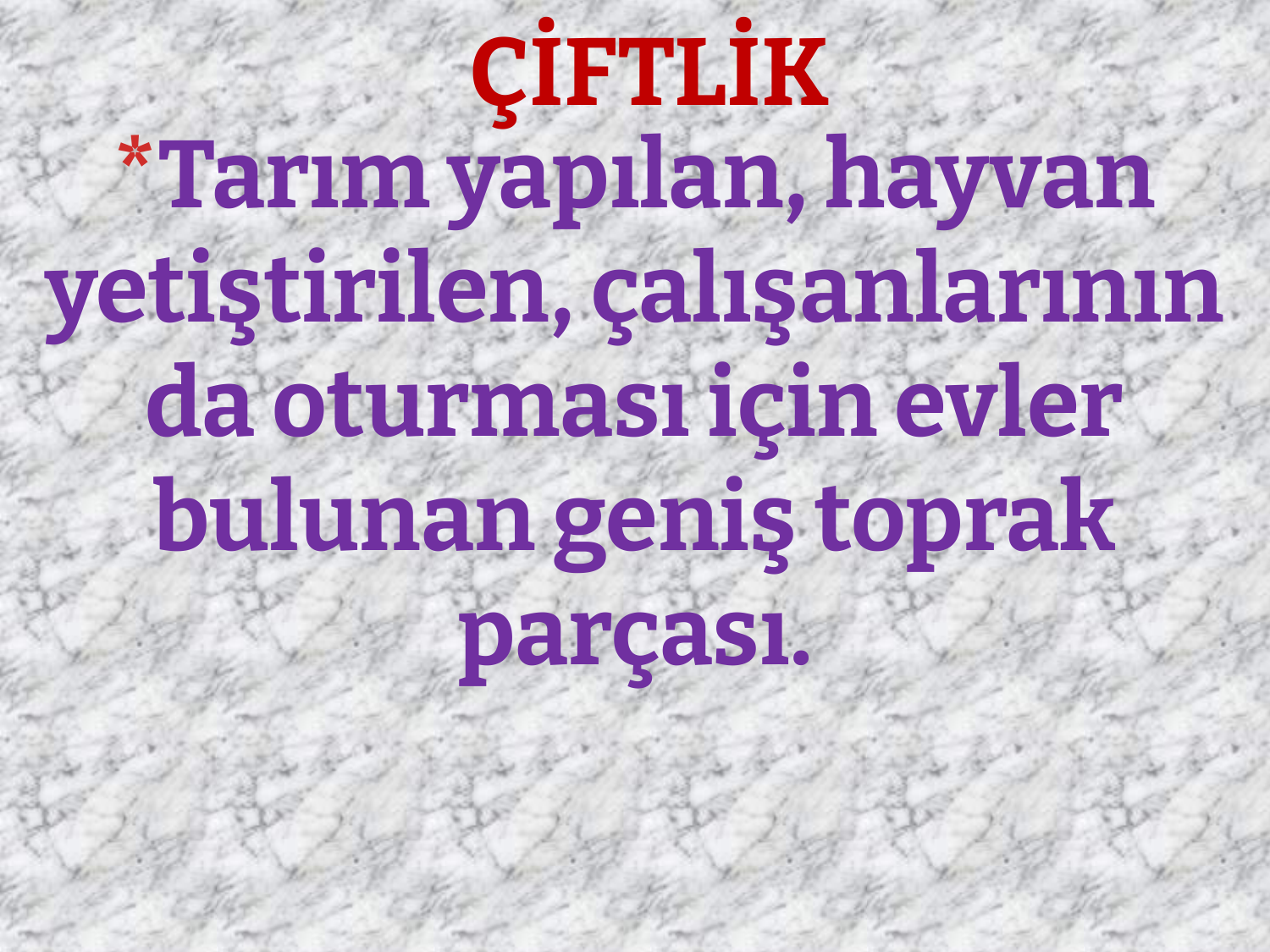

ÇİFTLİK
*Tarım yapılan, hayvan yetiştirilen, çalışanlarının da oturması için evler bulunan geniş toprak parçası.